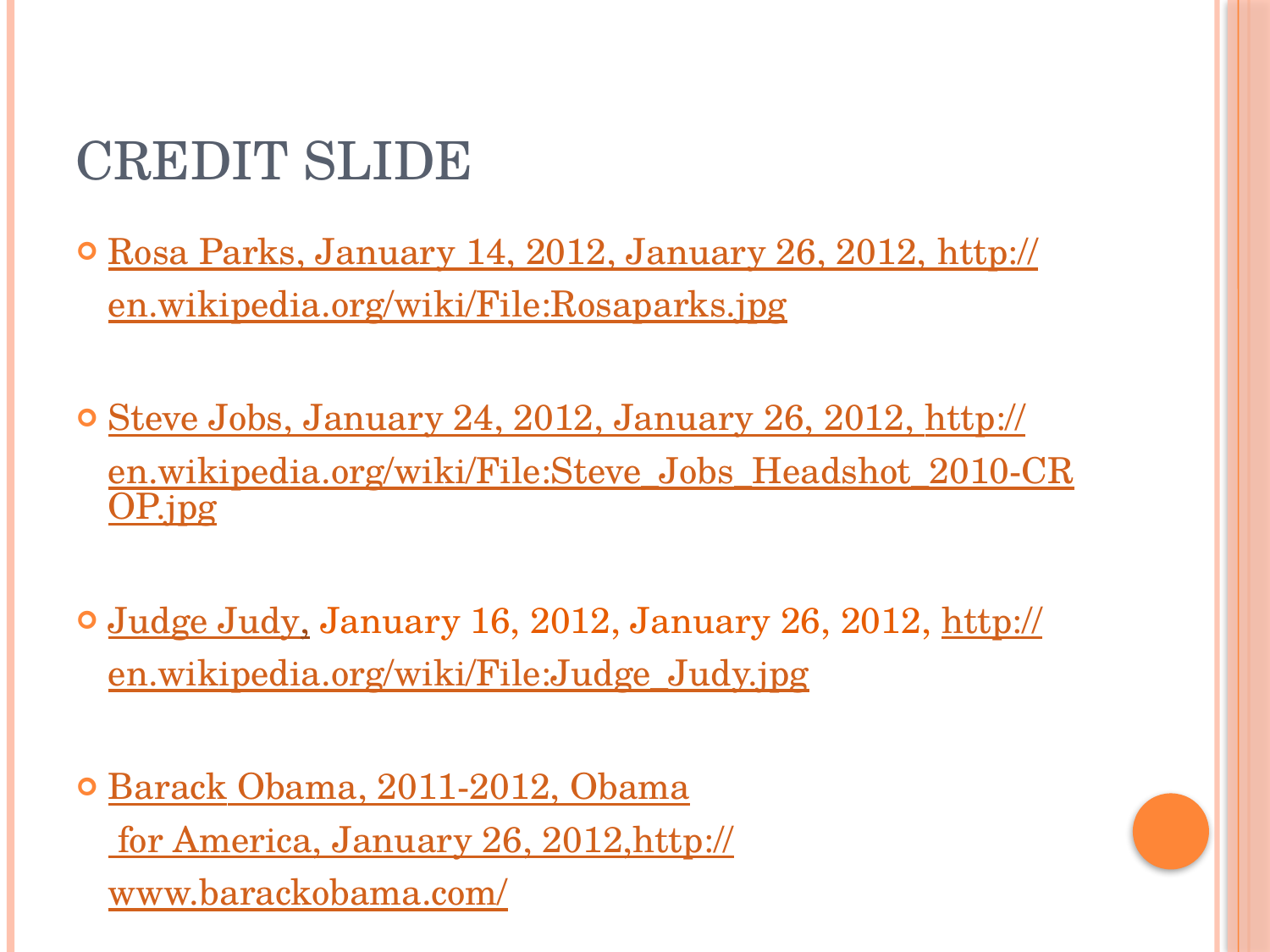

# Credit Slide
Rosa Parks, January 14, 2012, January 26, 2012, http://en.wikipedia.org/wiki/File:Rosaparks.jpg

Steve Jobs, January 24, 2012, January 26, 2012, http://en.wikipedia.org/wiki/File:Steve_Jobs_Headshot_2010-CROP.jpg

Judge Judy, January 16, 2012, January 26, 2012, http://en.wikipedia.org/wiki/File:Judge_Judy.jpg

Barack Obama, 2011-2012, Obama for America, January 26, 2012,http://www.barackobama.com/